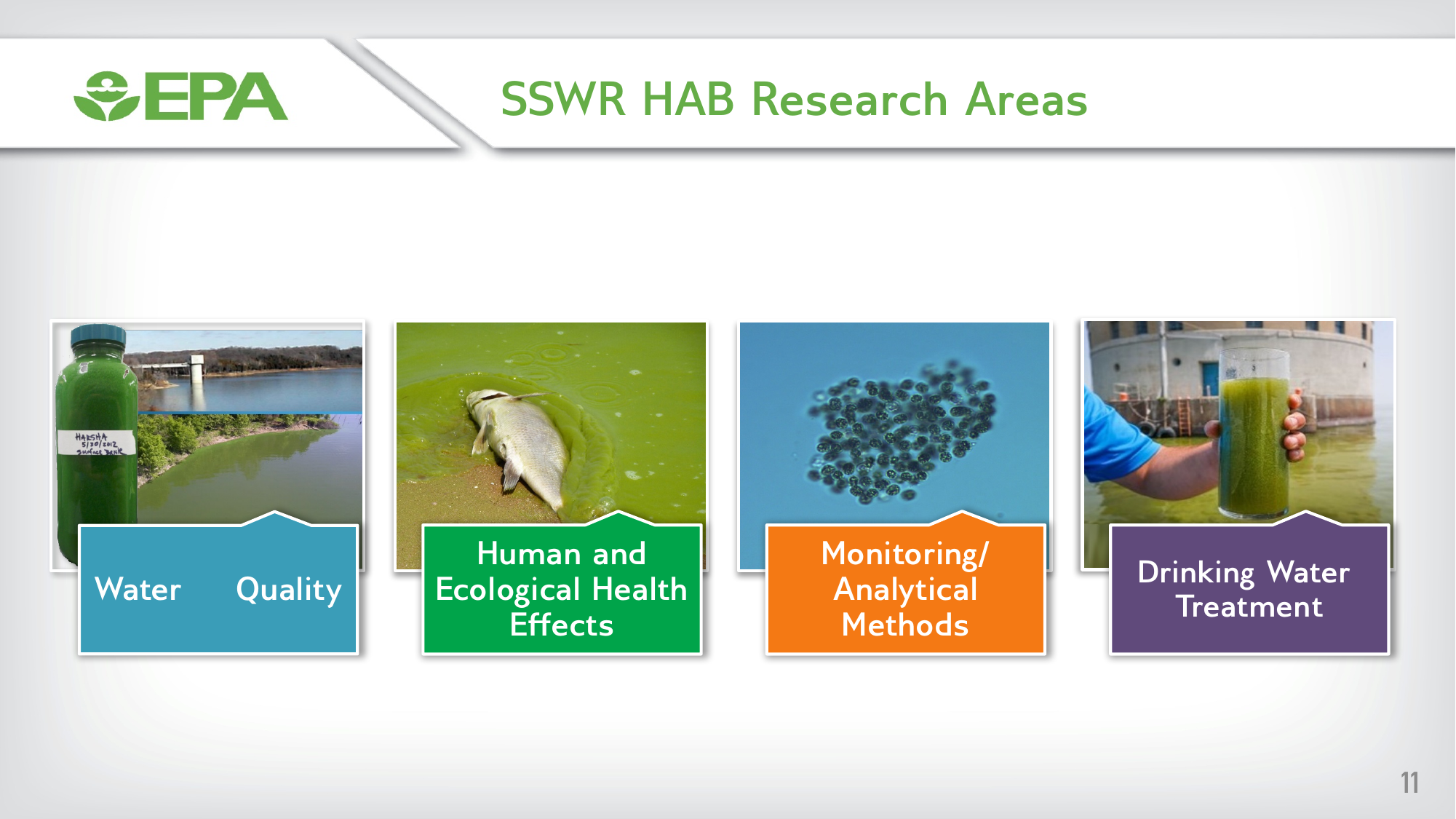

SSWR HAB Research Areas
Water     Quality
Human and Ecological Health Effects
Monitoring/ Analytical Methods
Drinking Water  Treatment
11